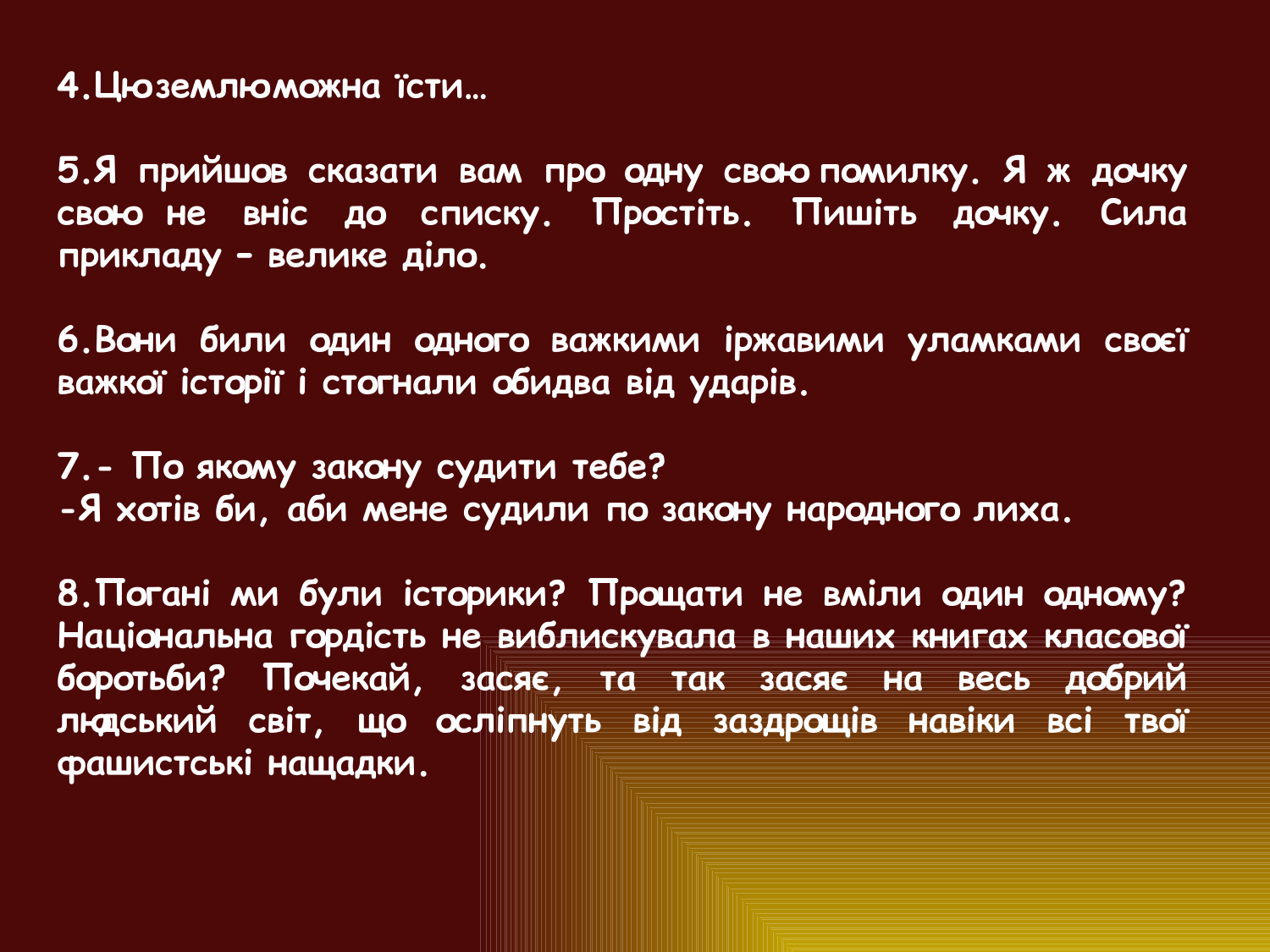

4.Цю землю можна їсти…

5.Я прийшов сказати вам про одну свою помилку. Я ж дочку свою не вніс до списку. Простіть. Пишіть дочку. Сила прикладу – велике діло.

6.Вони били один одного важкими іржавими уламками своєї важкої історії і стогнали обидва від ударів.

7.- По якому закону судити тебе?
-Я хотів би, аби мене судили по закону народного лиха.

8.Погані ми були історики? Прощати не вміли один одному? Національна гордість не виблискувала в наших книгах класової боротьби? Почекай, засяє, та так засяє на весь добрий людський світ, що осліпнуть від заздрощів навіки всі твої фашистські нащадки.